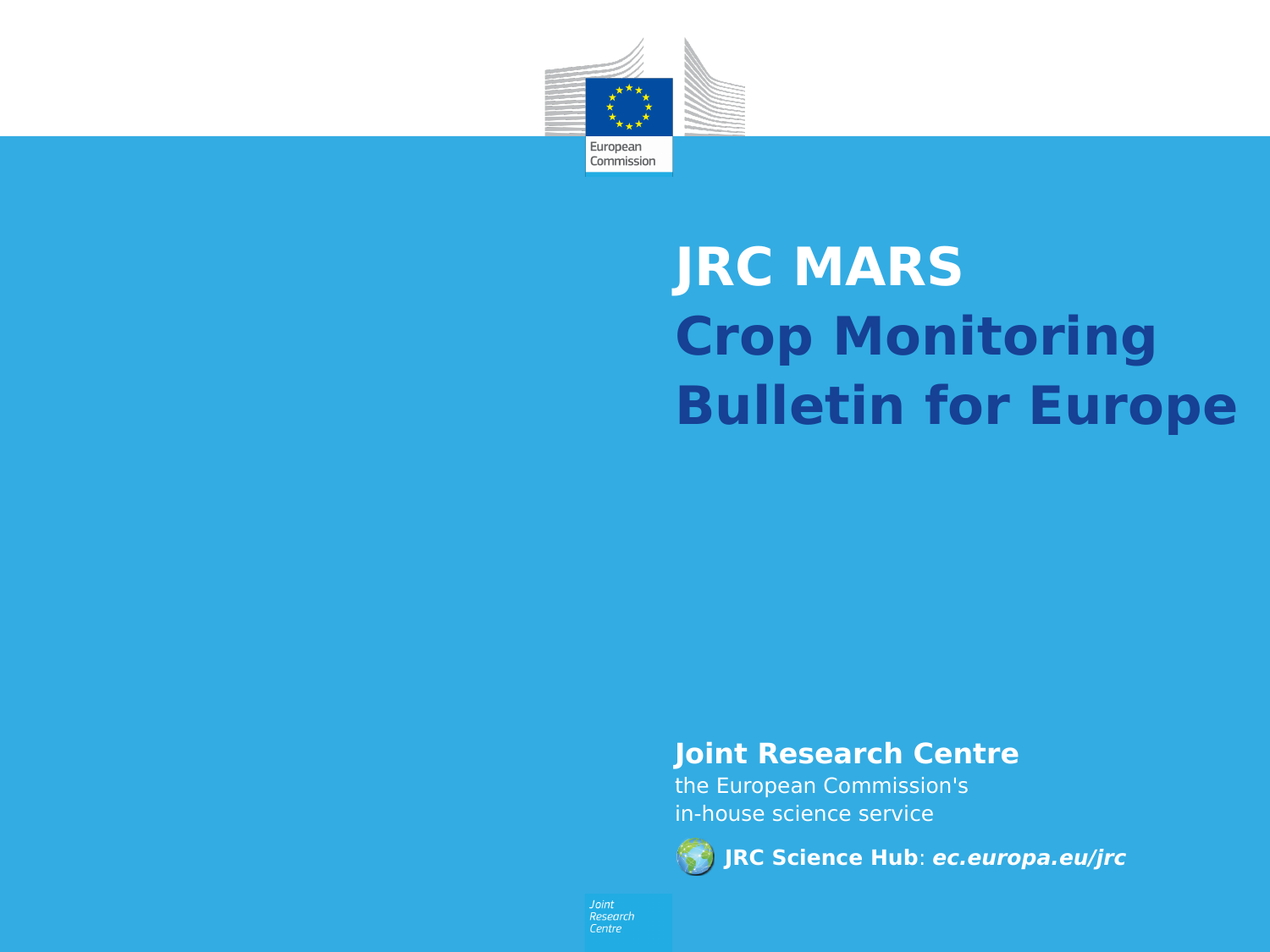

# JRC MARS Crop Monitoring Bulletin for Europe